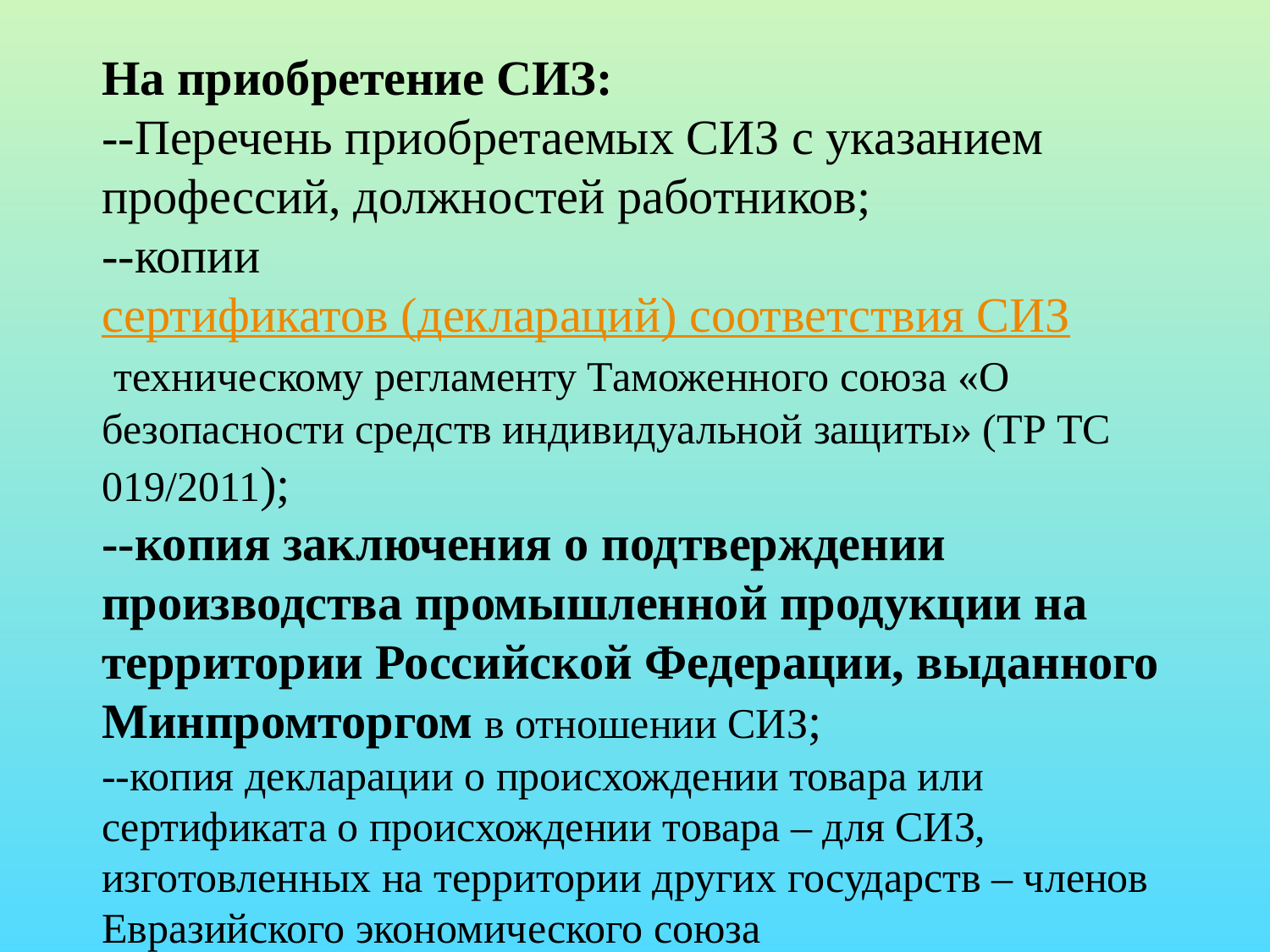

На приобретение СИЗ:
--Перечень приобретаемых СИЗ с указанием профессий, должностей работников;
--копии сертификатов (деклараций) соответствия СИЗ техническому регламенту Таможенного союза «О безопасности средств индивидуальной защиты» (ТР ТС 019/2011);
--копия заключения о подтверждении производства промышленной продукции на территории Российской Федерации, выданного Минпромторгом в отношении СИЗ;
--копия декларации о происхождении товара или сертификата о происхождении товара – для СИЗ, изготовленных на территории других государств – членов Евразийского экономического союза